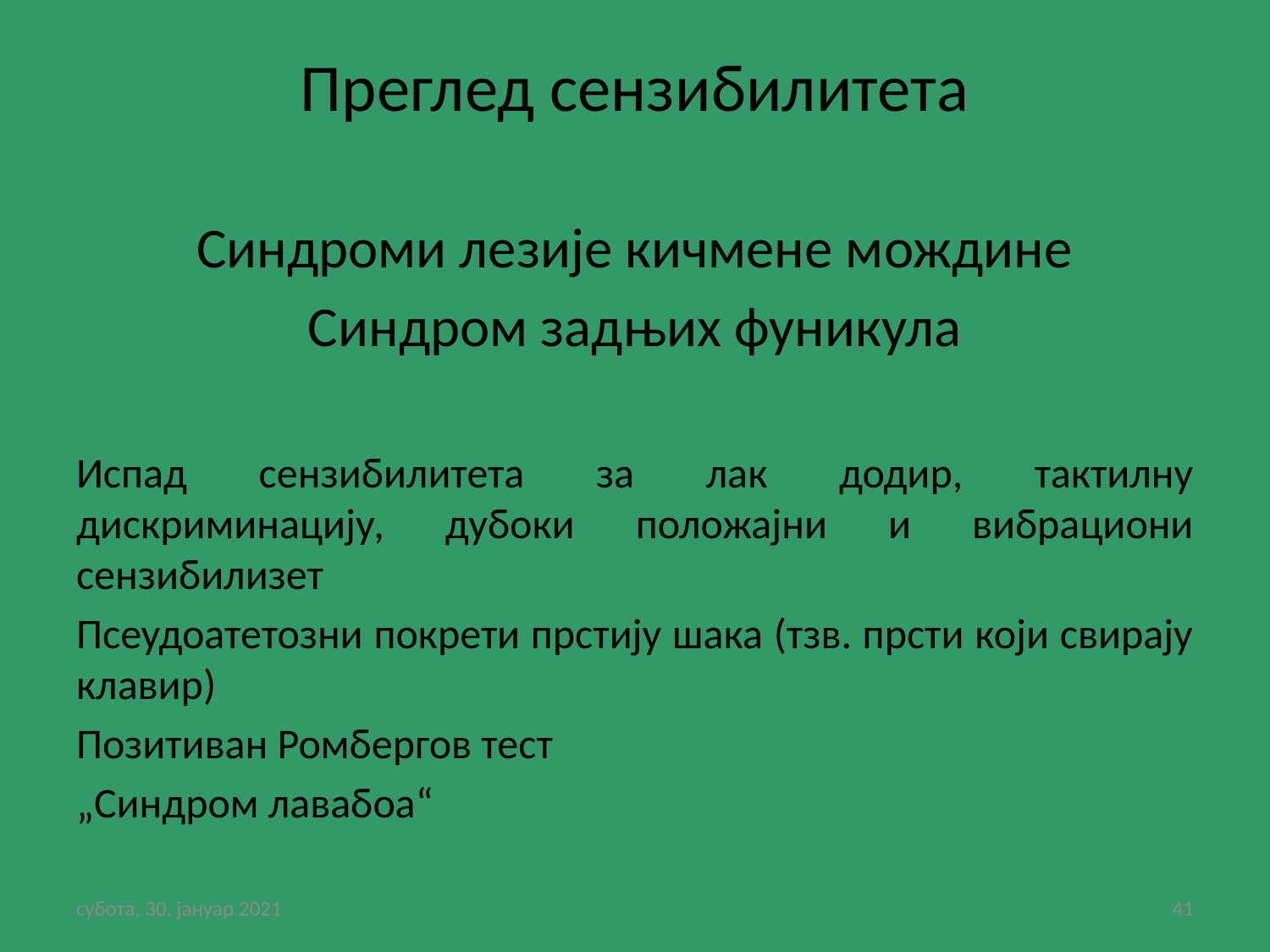

# Преглед сензибилитета

Синдроми лезије кичмене мождине
Синдром задњих фуникула

Испад сензибилитета за лак додир, тактилну дискриминацију, дубоки положајни и вибрациони сензибилизет
Псеудоатетозни покрети прстију шака (тзв. прсти који свирају клавир)
Позитиван Ромбергов тест
„Синдром лавабоа“
субота, 30. јануар 2021
41